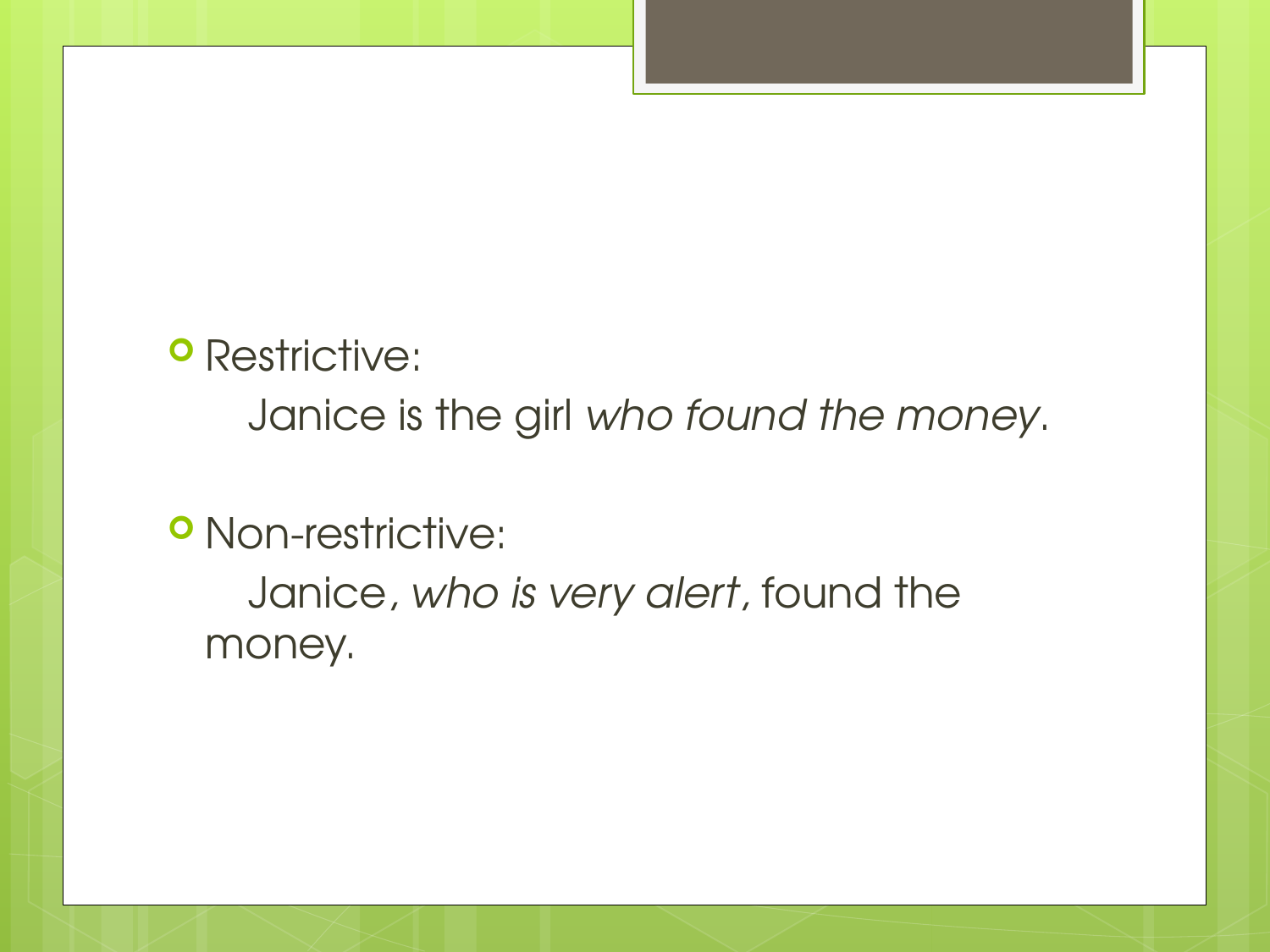

#
Restrictive:
       Janice is the girl who found the money.

Non-restrictive:
       Janice, who is very alert, found the money.